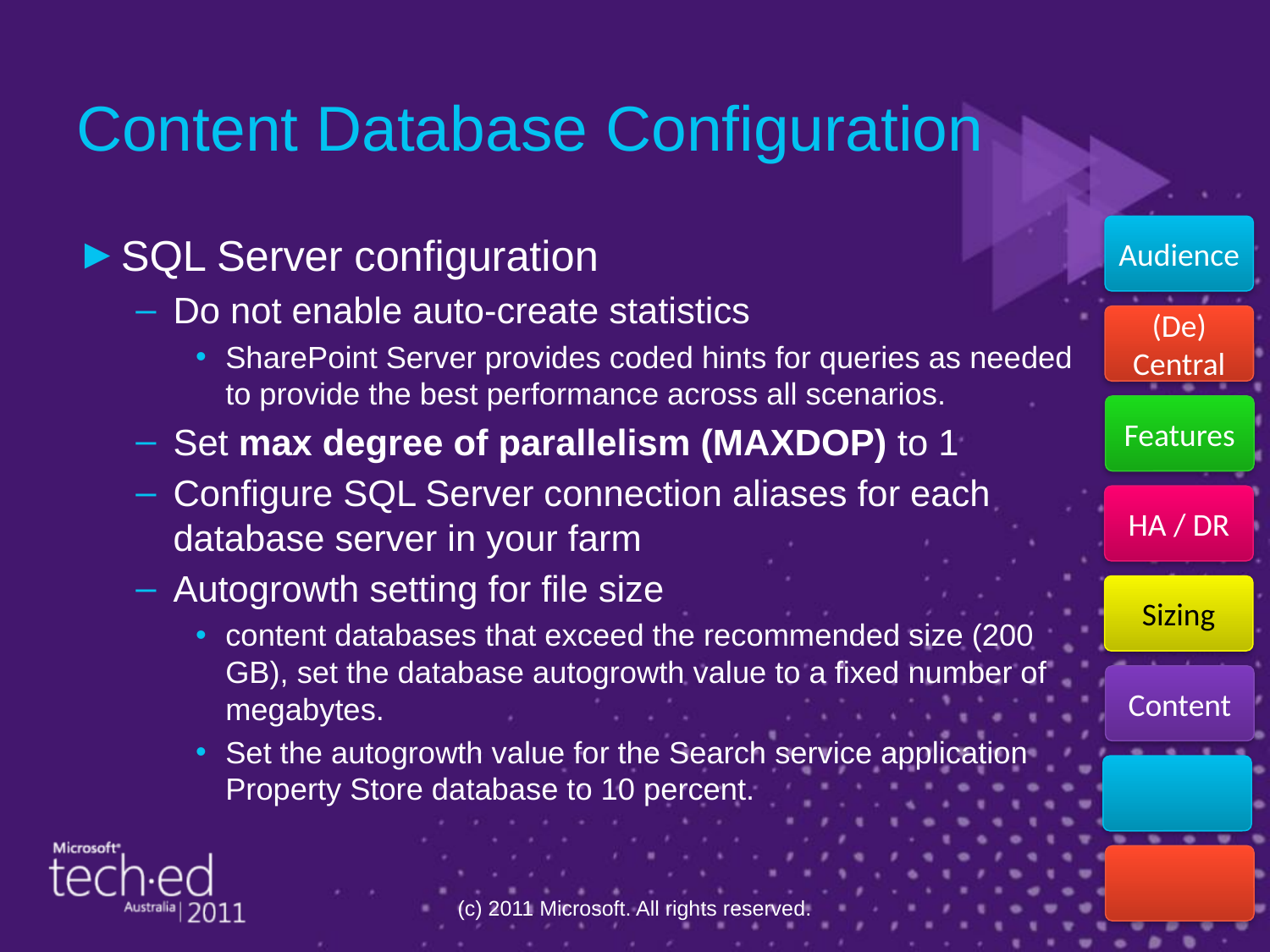

# Content Database Configuration
Audience
SQL Server configuration
Do not enable auto-create statistics
SharePoint Server provides coded hints for queries as needed to provide the best performance across all scenarios.
Set max degree of parallelism (MAXDOP) to 1
Configure SQL Server connection aliases for each database server in your farm
Autogrowth setting for file size
content databases that exceed the recommended size (200 GB), set the database autogrowth value to a fixed number of megabytes.
Set the autogrowth value for the Search service application Property Store database to 10 percent.
(De) Central
Features
HA / DR
Sizing
Content

(c) 2011 Microsoft. All rights reserved.